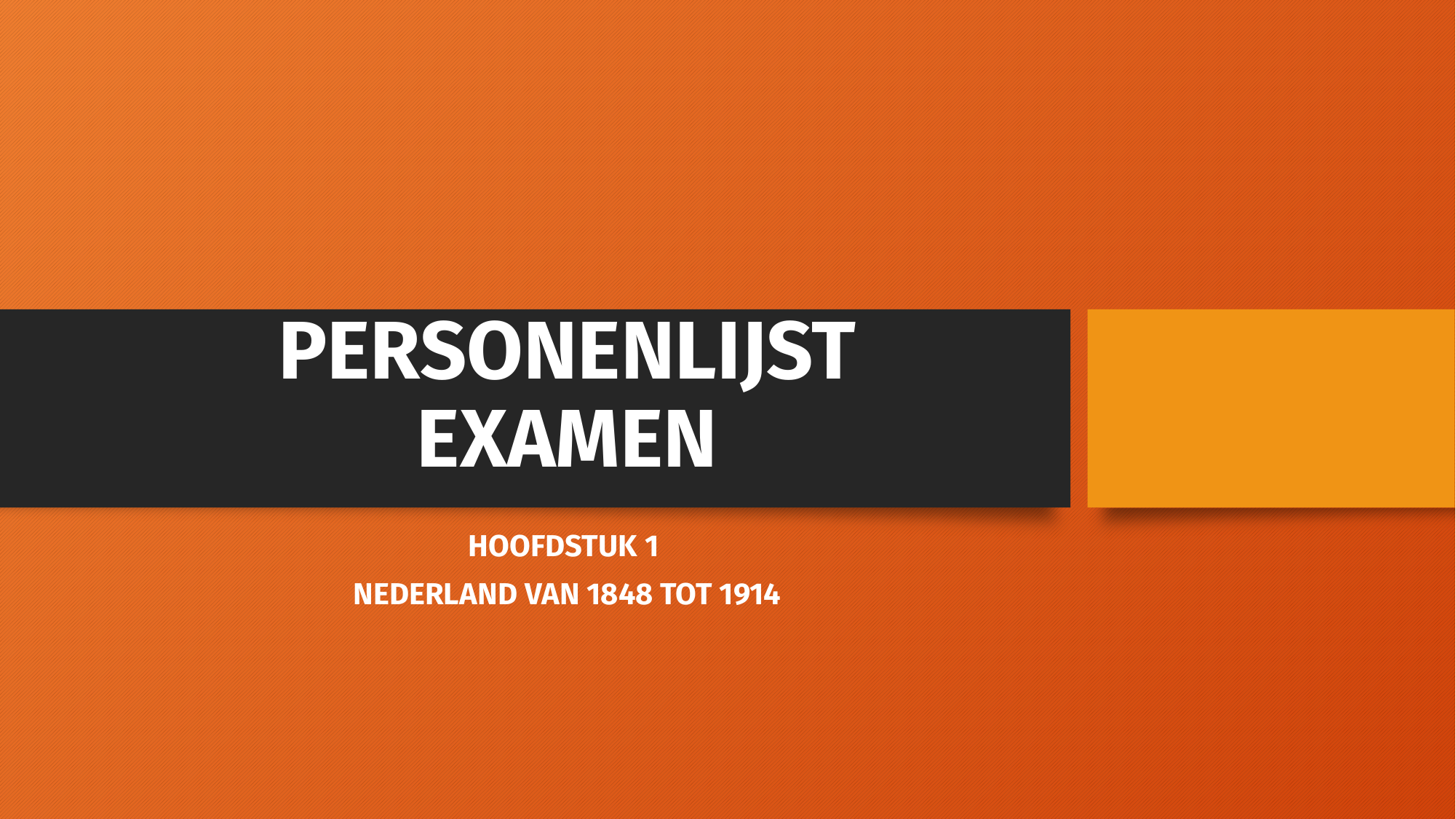

# PERSONENLIJST EXAMEN
HOOFDSTUK 1
NEDERLAND VAN 1848 TOT 1914